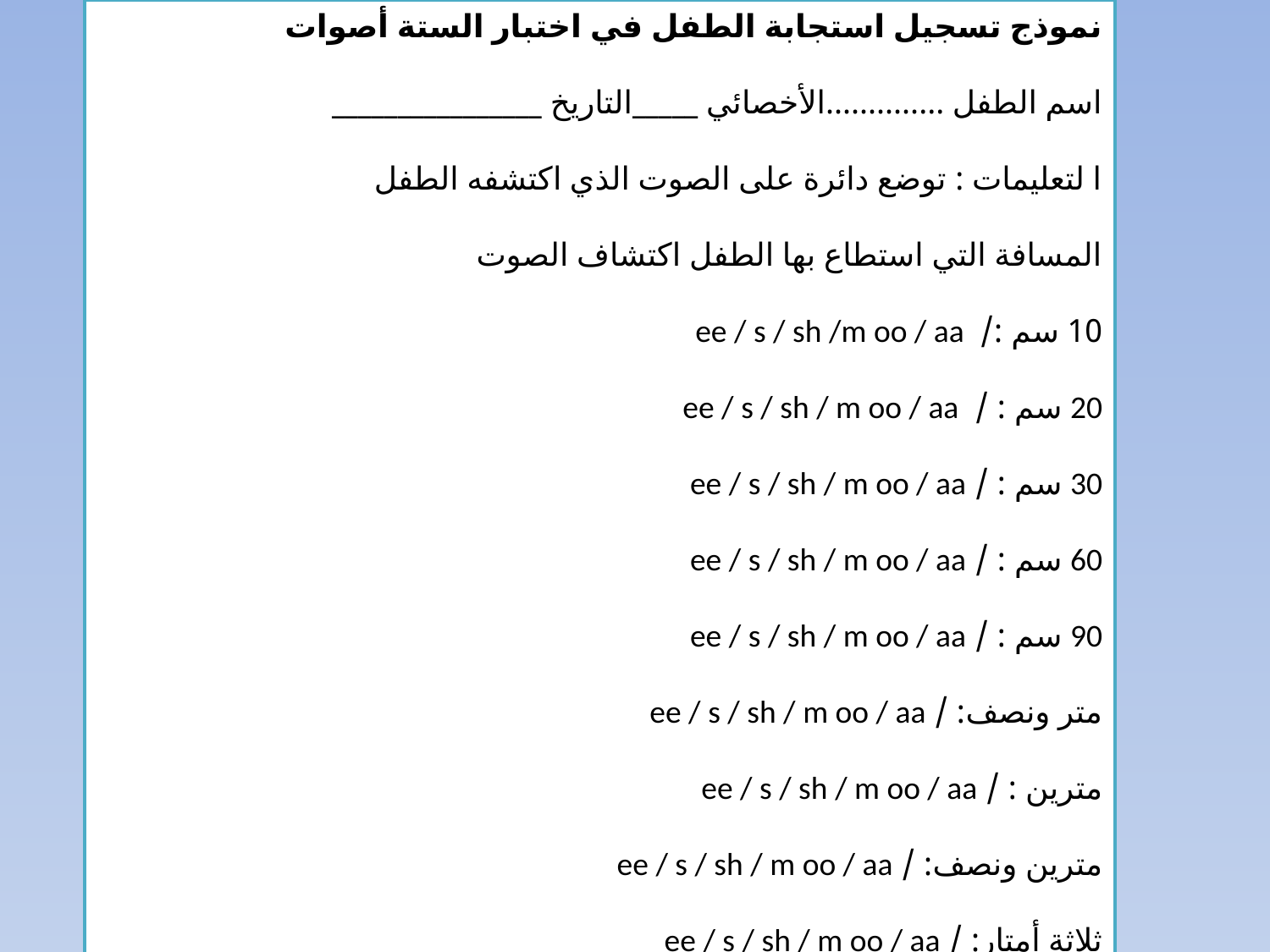

نموذج تسجيل استجابة الطفل في اختبار الستة أصوات
اسم الطفل ..............الأخصائي _____التاريخ ________________
ا لتعليمات : توضع دائرة على الصوت الذي اكتشفه الطفل
المسافة التي استطاع بها الطفل اكتشاف الصوت
10 سم :/ ee / s / sh /m oo / aa
20 سم : / ee / s / sh / m oo / aa
30 سم : / ee / s / sh / m oo / aa
60 سم : / ee / s / sh / m oo / aa
90 سم : / ee / s / sh / m oo / aa
متر ونصف: / ee / s / sh / m oo / aa
مترين : / ee / s / sh / m oo / aa
مترين ونصف: / ee / s / sh / m oo / aa
ثلاثة أمتار: / ee / s / sh / m oo / aa